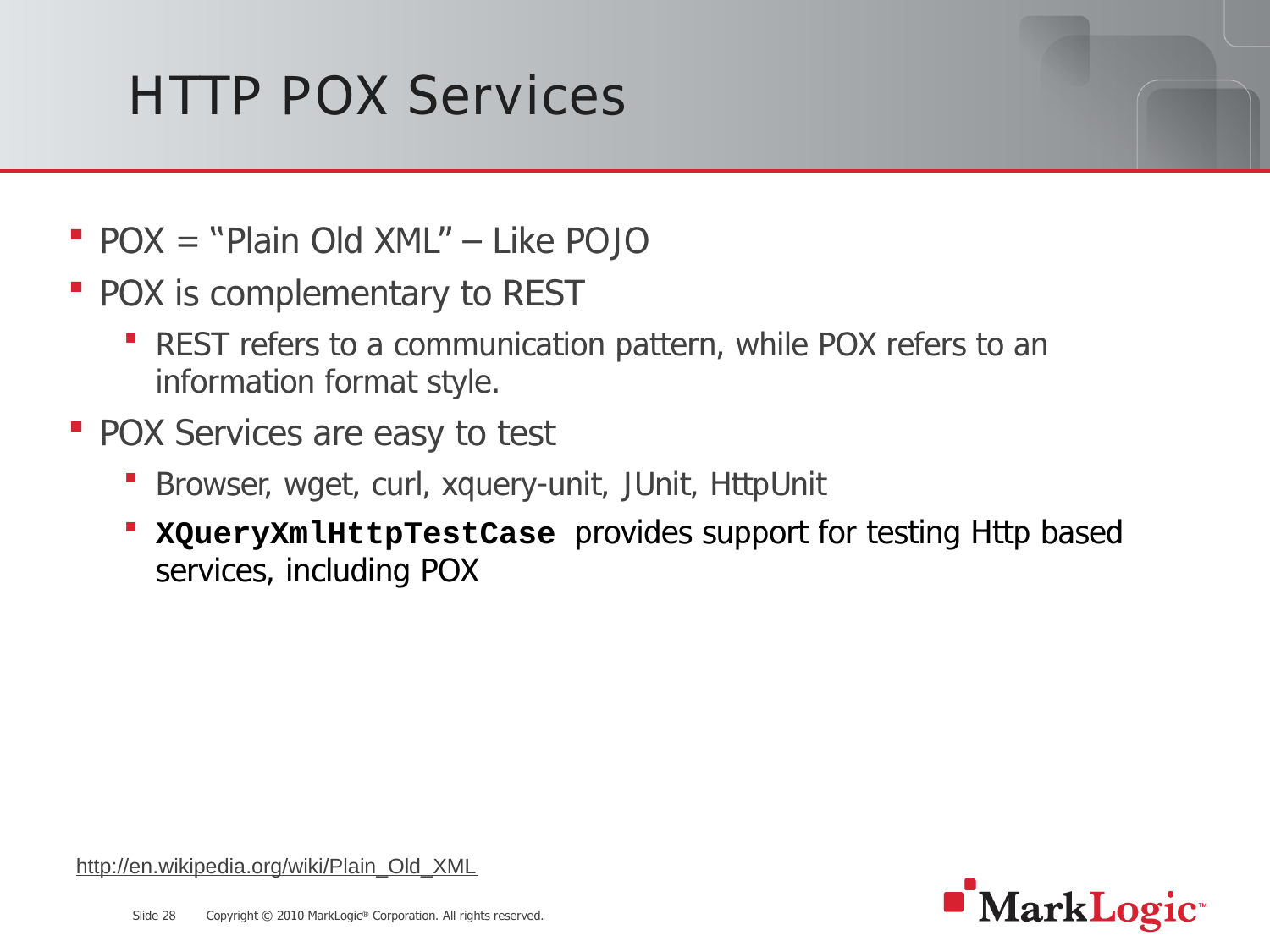

# HTTP POX Services
POX = “Plain Old XML” – Like POJO
POX is complementary to REST
REST refers to a communication pattern, while POX refers to an information format style.
POX Services are easy to test
Browser, wget, curl, xquery-unit, JUnit, HttpUnit
XQueryXmlHttpTestCase provides support for testing Http based services, including POX
http://en.wikipedia.org/wiki/Plain_Old_XML